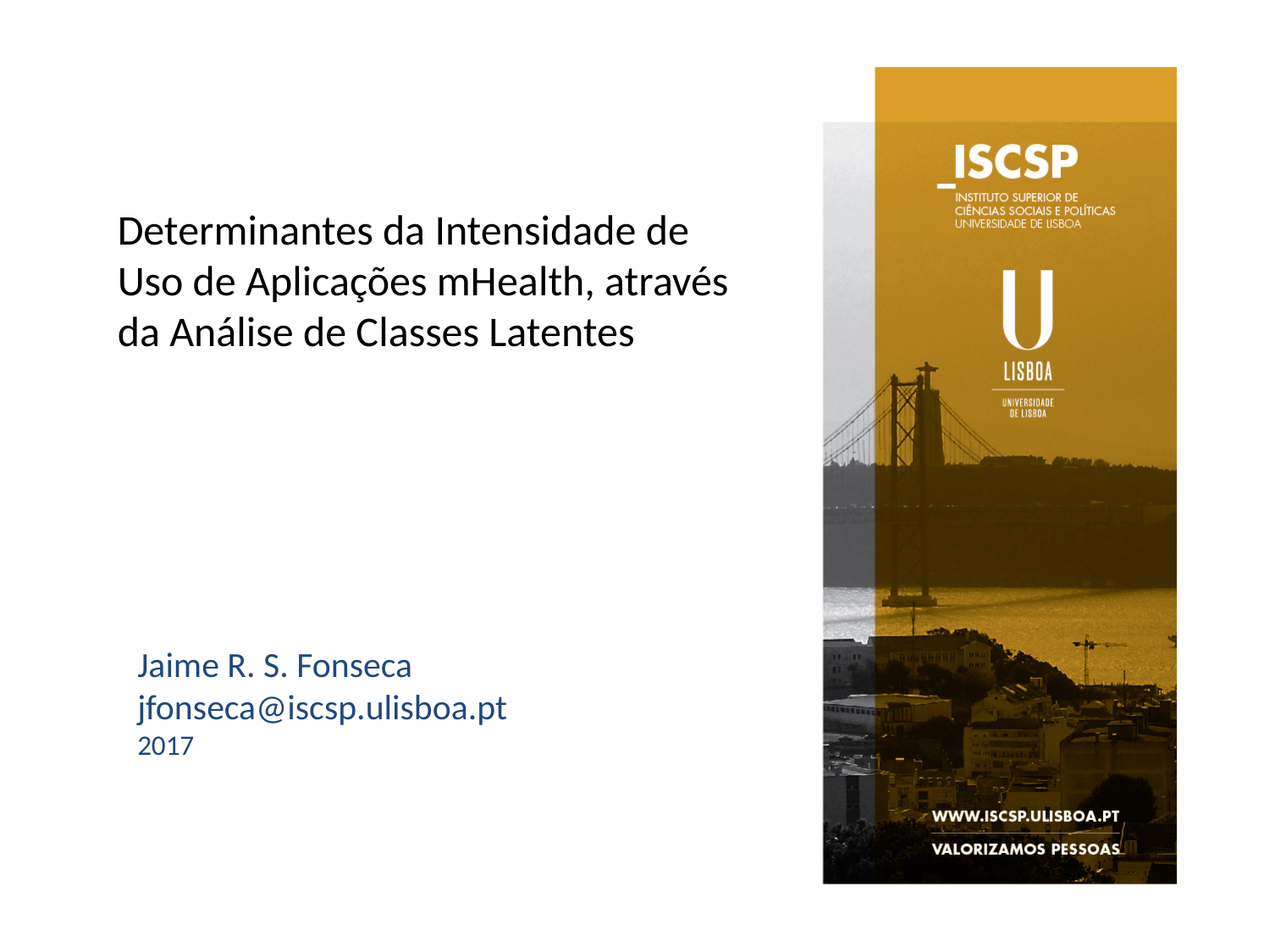

Determinantes da Intensidade de Uso de Aplicações mHealth, através da Análise de Classes Latentes

Jaime R. S. Fonseca
jfonseca@iscsp.ulisboa.pt
2017